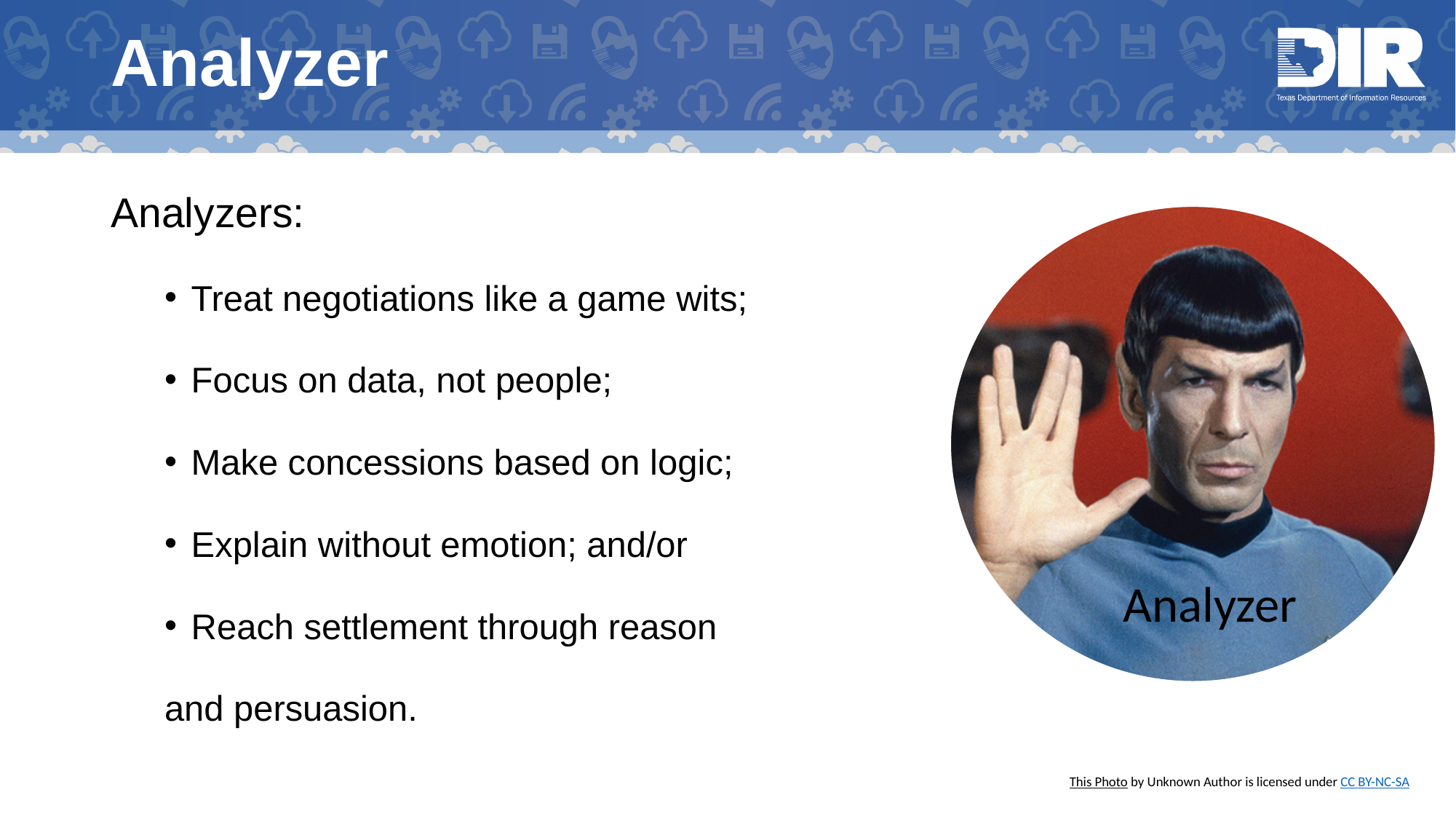

# Analyzer
Analyzers:
Treat negotiations like a game wits;
Focus on data, not people;
Make concessions based on logic;
Explain without emotion; and/or
Reach settlement through reason
	and persuasion.
Analyzer
This Photo by Unknown Author is licensed under CC BY-NC-SA